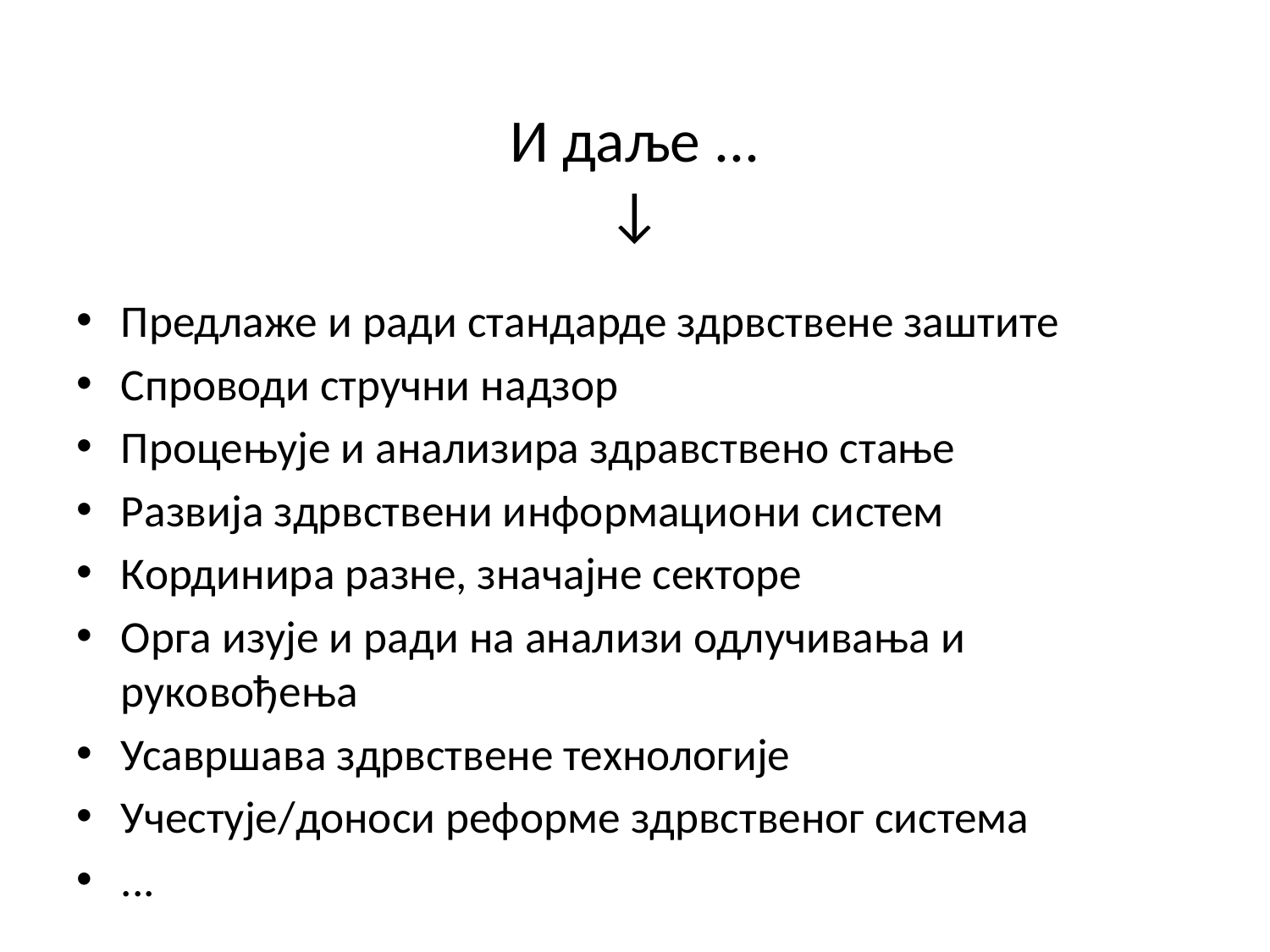

# И даље ... ↓
Предлаже и ради стандарде здрвствене заштите
Спроводи стручни надзор
Процењује и анализира здравствено стање
Развија здрвствени информациони систем
Кординира разне, значајне секторе
Орга изује и ради на анализи одлучивања и руковођења
Усавршава здрвствене технологије
Учестује/доноси реформе здрвственог система
...